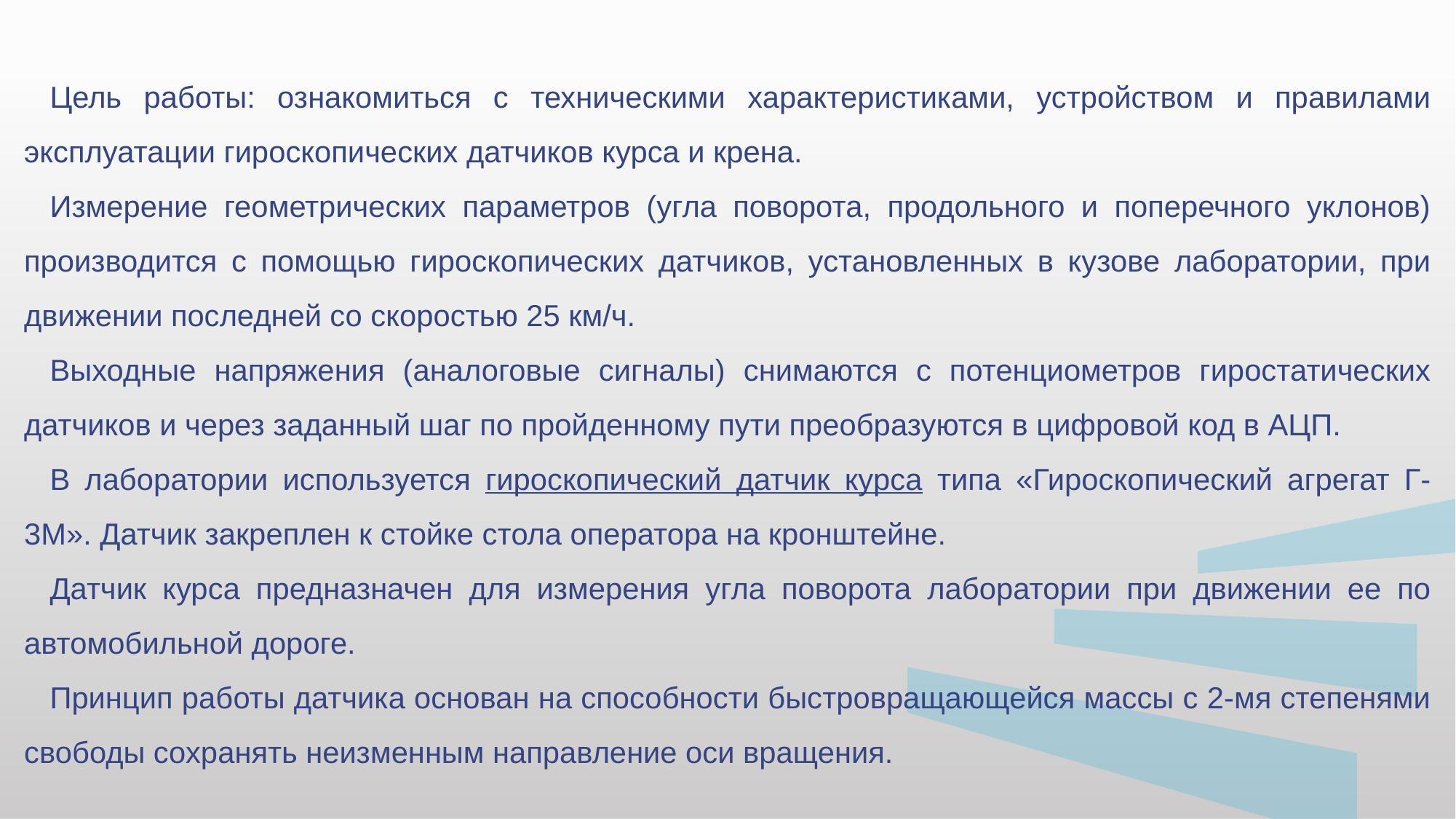

Цель работы: ознакомиться с техническими характеристиками, устройством и правилами эксплуатации гироскопических датчиков курса и крена.
Измерение геометрических параметров (угла поворота, продольного и поперечного уклонов) производится с помощью гироскопических датчиков, установленных в кузове лаборатории, при движении последней со скоростью 25 км/ч.
Выходные напряжения (аналоговые сигналы) снимаются с потенциометров гиростатических датчиков и через заданный шаг по пройденному пути преобразуются в цифровой код в АЦП.
В лаборатории используется гироскопический датчик курса типа «Гироскопический агрегат Г-3М». Датчик закреплен к стойке стола оператора на кронштейне.
Датчик курса предназначен для измерения угла поворота лаборатории при движении ее по автомобильной дороге.
Принцип работы датчика основан на способности быстровращающейся массы с 2-мя степенями свободы сохранять неизменным направление оси вращения.